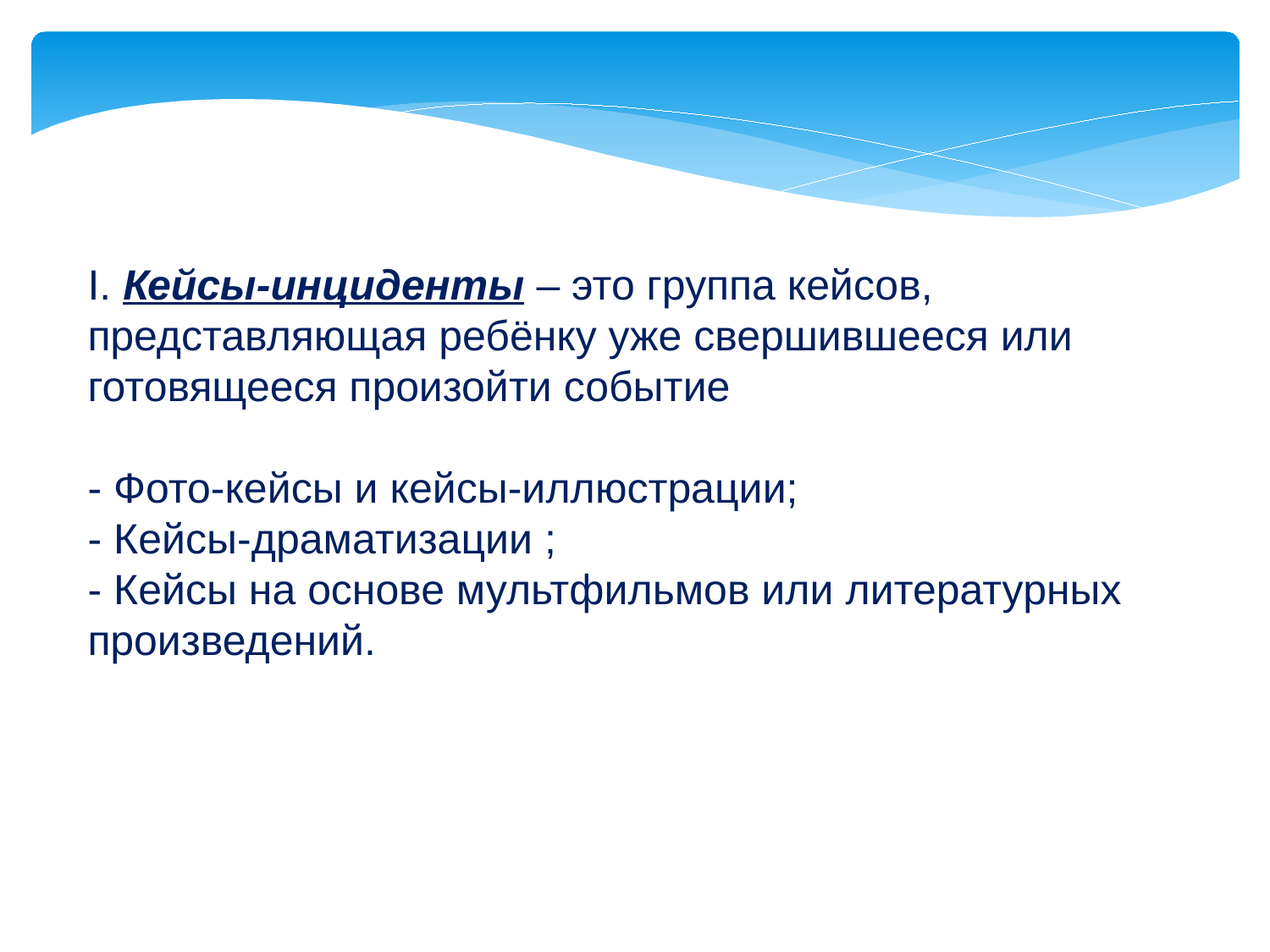

I. Кейсы-инциденты – это группа кейсов, представляющая ребёнку уже свершившееся или готовящееся произойти событие
- Фото-кейсы и кейсы-иллюстрации;
- Кейсы-драматизации ;
- Кейсы на основе мультфильмов или литературных произведений.